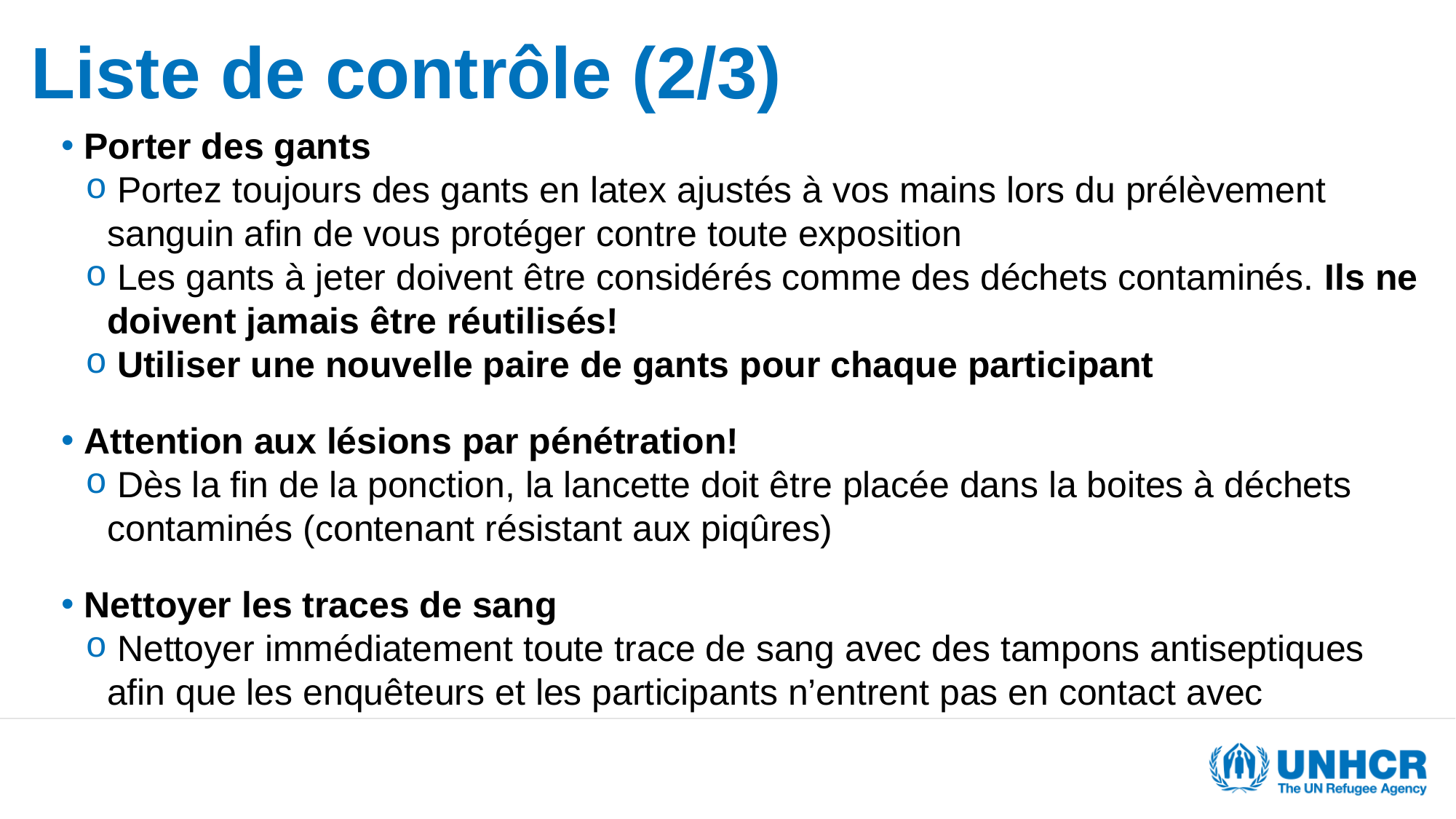

# Liste de contrôle (2/3)
 Porter des gants
 Portez toujours des gants en latex ajustés à vos mains lors du prélèvement sanguin afin de vous protéger contre toute exposition
 Les gants à jeter doivent être considérés comme des déchets contaminés. Ils ne doivent jamais être réutilisés!
 Utiliser une nouvelle paire de gants pour chaque participant

 Attention aux lésions par pénétration!
 Dès la fin de la ponction, la lancette doit être placée dans la boites à déchets contaminés (contenant résistant aux piqûres)

 Nettoyer les traces de sang
 Nettoyer immédiatement toute trace de sang avec des tampons antiseptiques afin que les enquêteurs et les participants n’entrent pas en contact avec